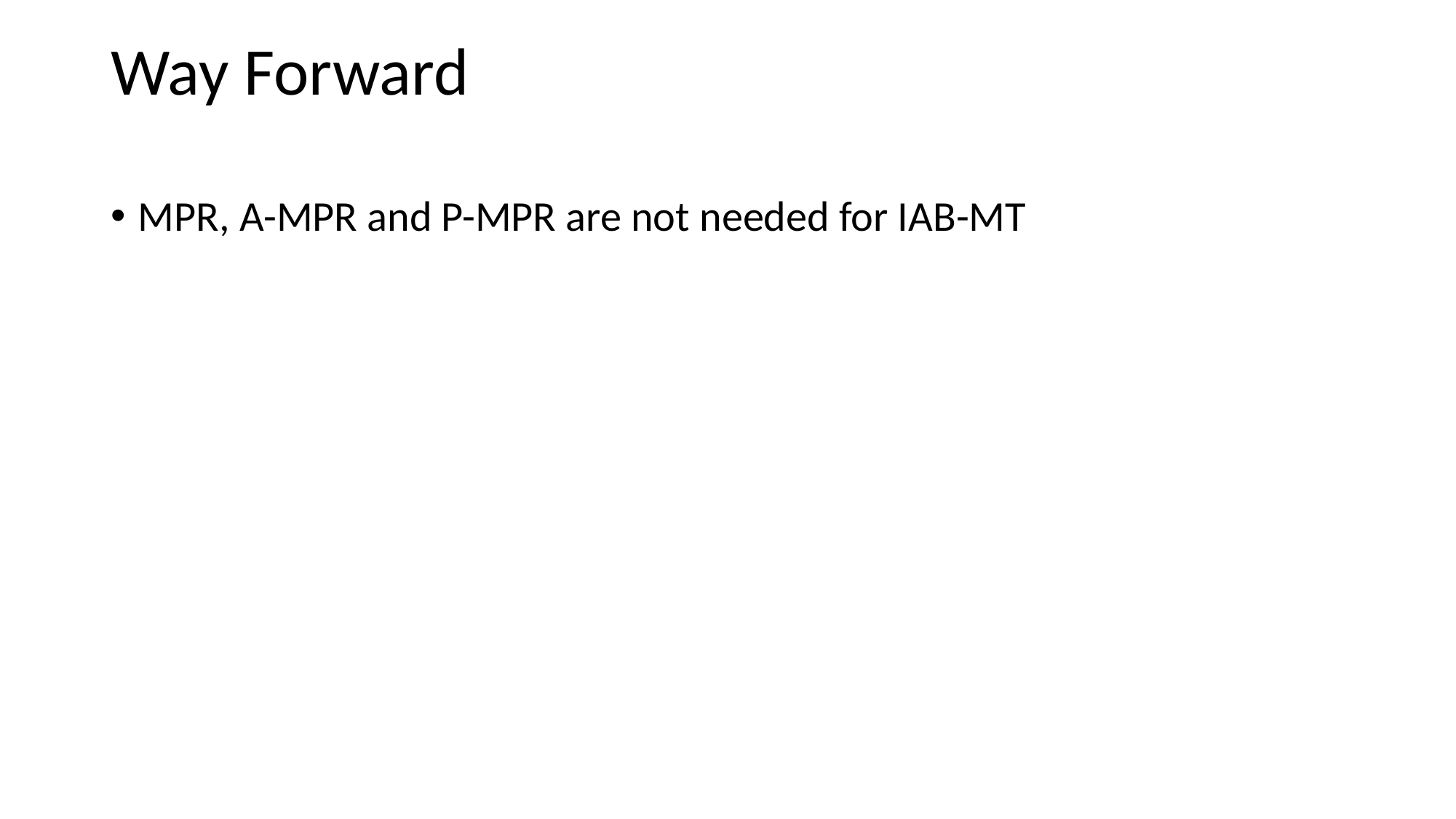

# Way Forward
MPR, A-MPR and P-MPR are not needed for IAB-MT